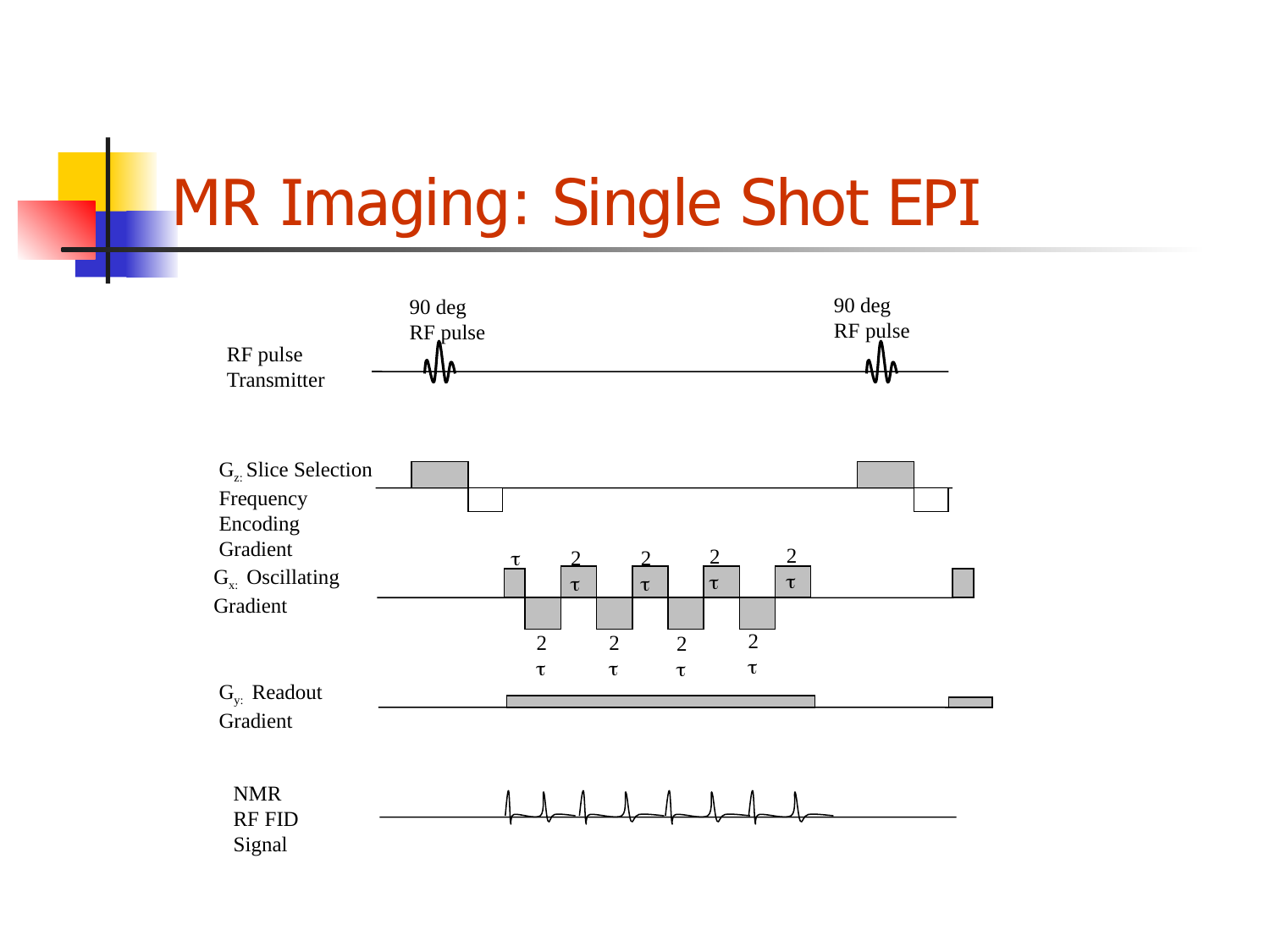

# MR Imaging: Single Shot EPI
90 deg
RF pulse
90 deg
RF pulse
RF pulse
Transmitter

Gz: Slice Selection
Frequency Encoding
Gradient

2τ
2τ
τ
2τ
2τ
Gx:  Oscillating
Gradient

2τ
2τ
2τ
2τ
Gy:  Readout
Gradient

NMR
RF FID
Signal